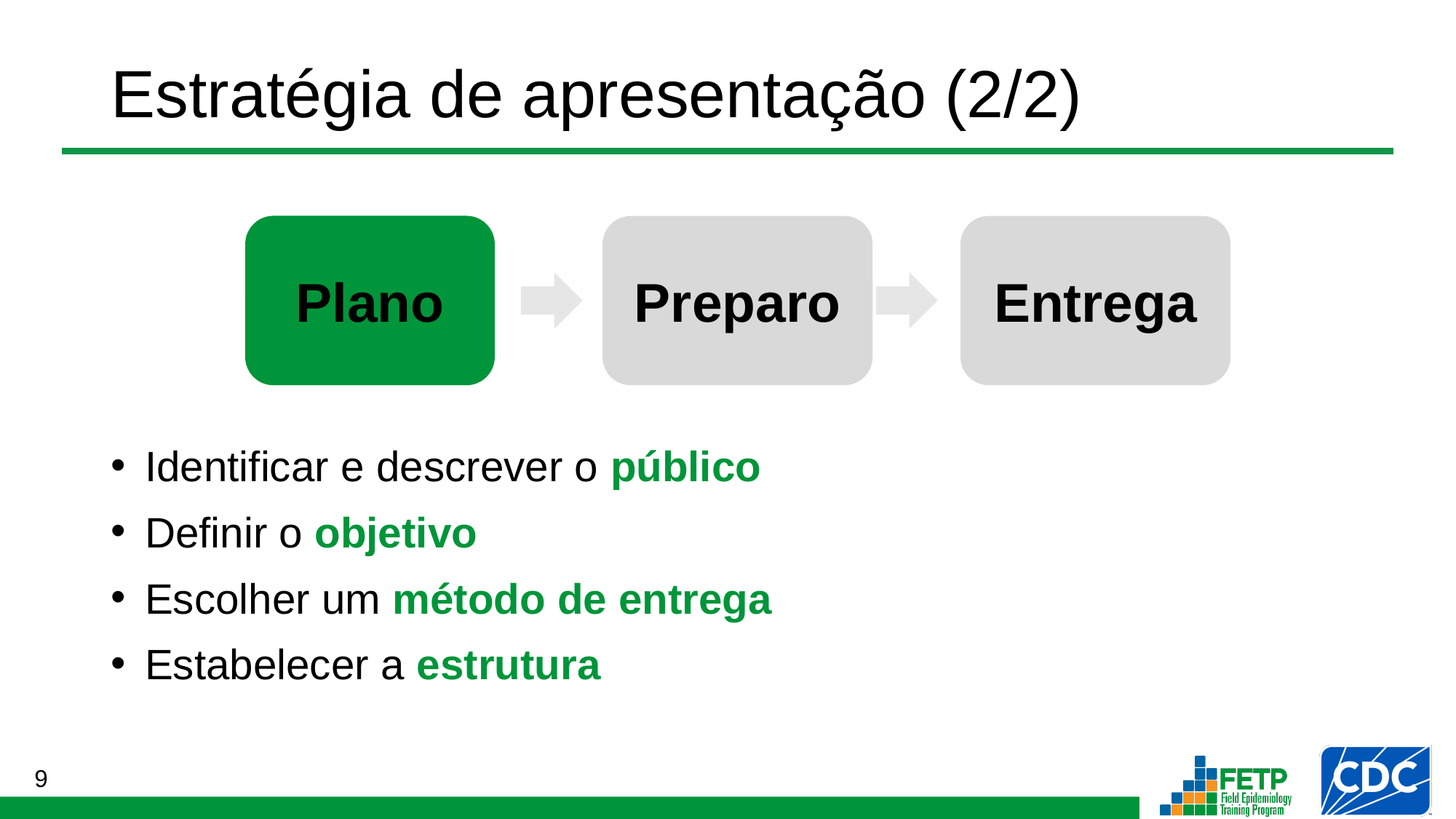

# Estratégia de apresentação (2/2)
Plano
Preparo
Entrega

Identificar e descrever o público
Definir o objetivo
Escolher um método de entrega
Estabelecer a estrutura